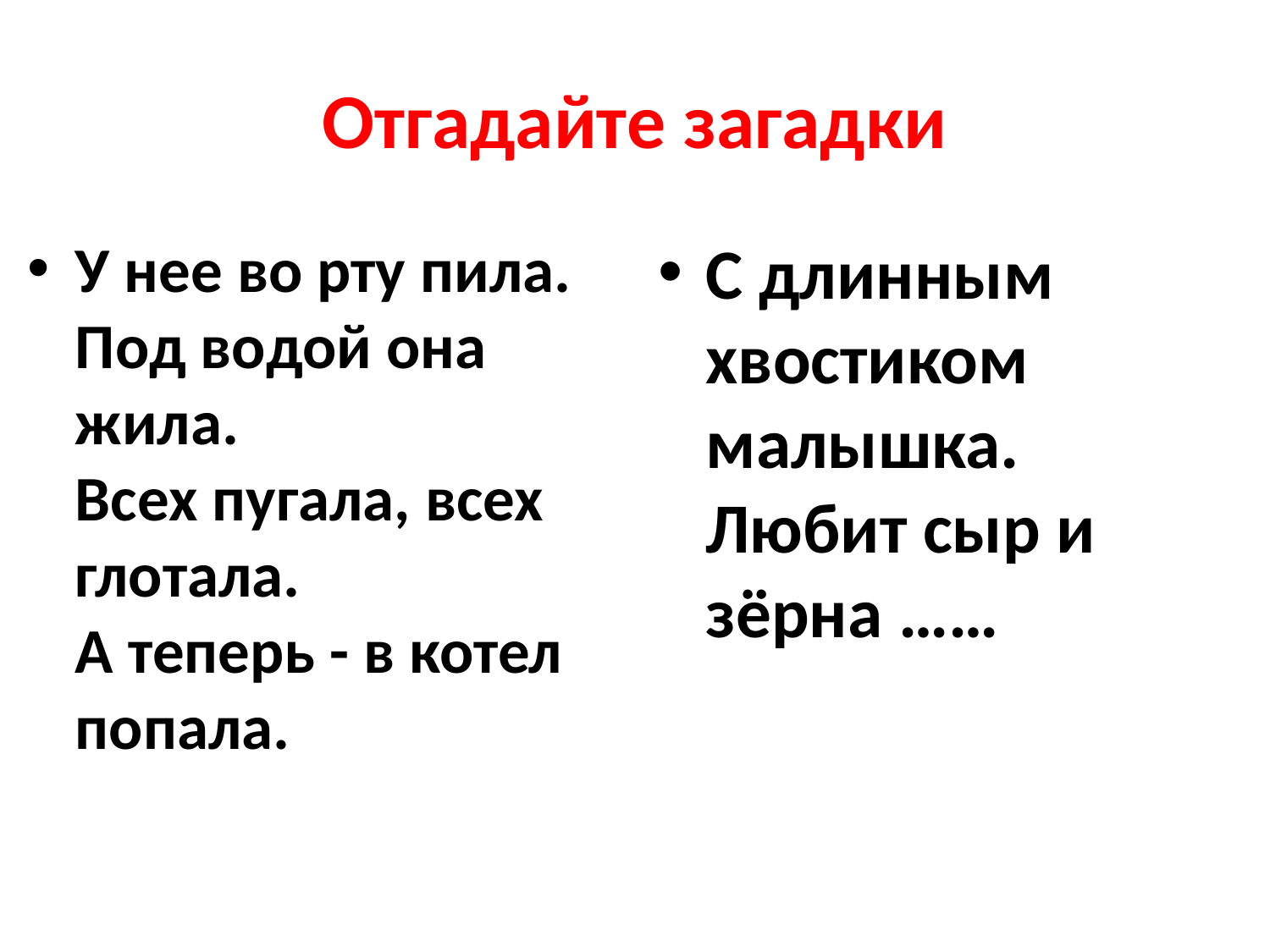

# Отгадайте загадки
У нее во рту пила.
Под водой она жила.
Всех пугала, всех глотала.
А теперь - в котел попала.
С длинным хвостиком малышка. Любит сыр и зёрна ……